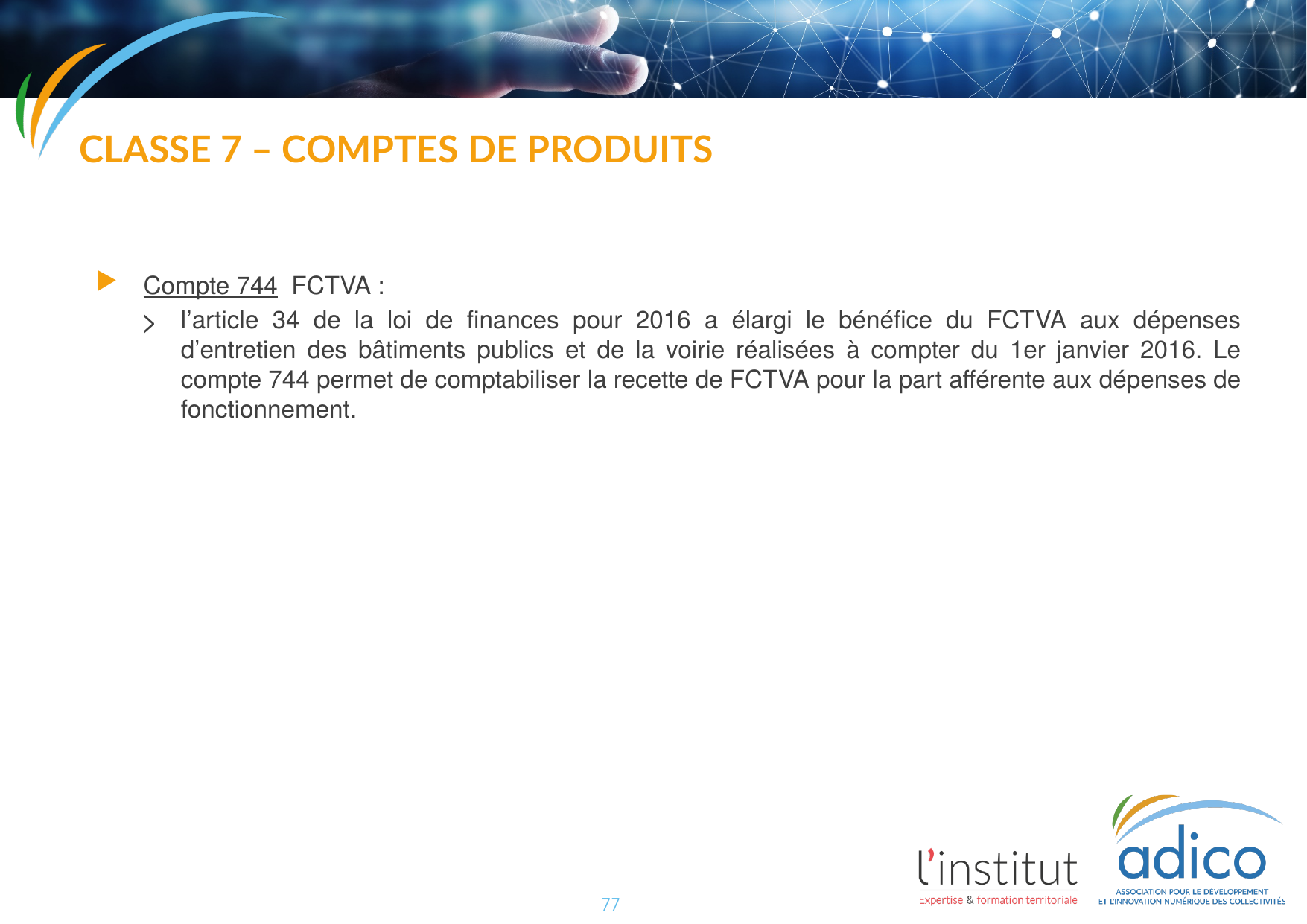

# Classe 7 – comptes de produits
Compte 744  FCTVA :
l’article 34 de la loi de finances pour 2016 a élargi le bénéfice du FCTVA aux dépenses d’entretien des bâtiments publics et de la voirie réalisées à compter du 1er janvier 2016. Le compte 744 permet de comptabiliser la recette de FCTVA pour la part afférente aux dépenses de fonctionnement.